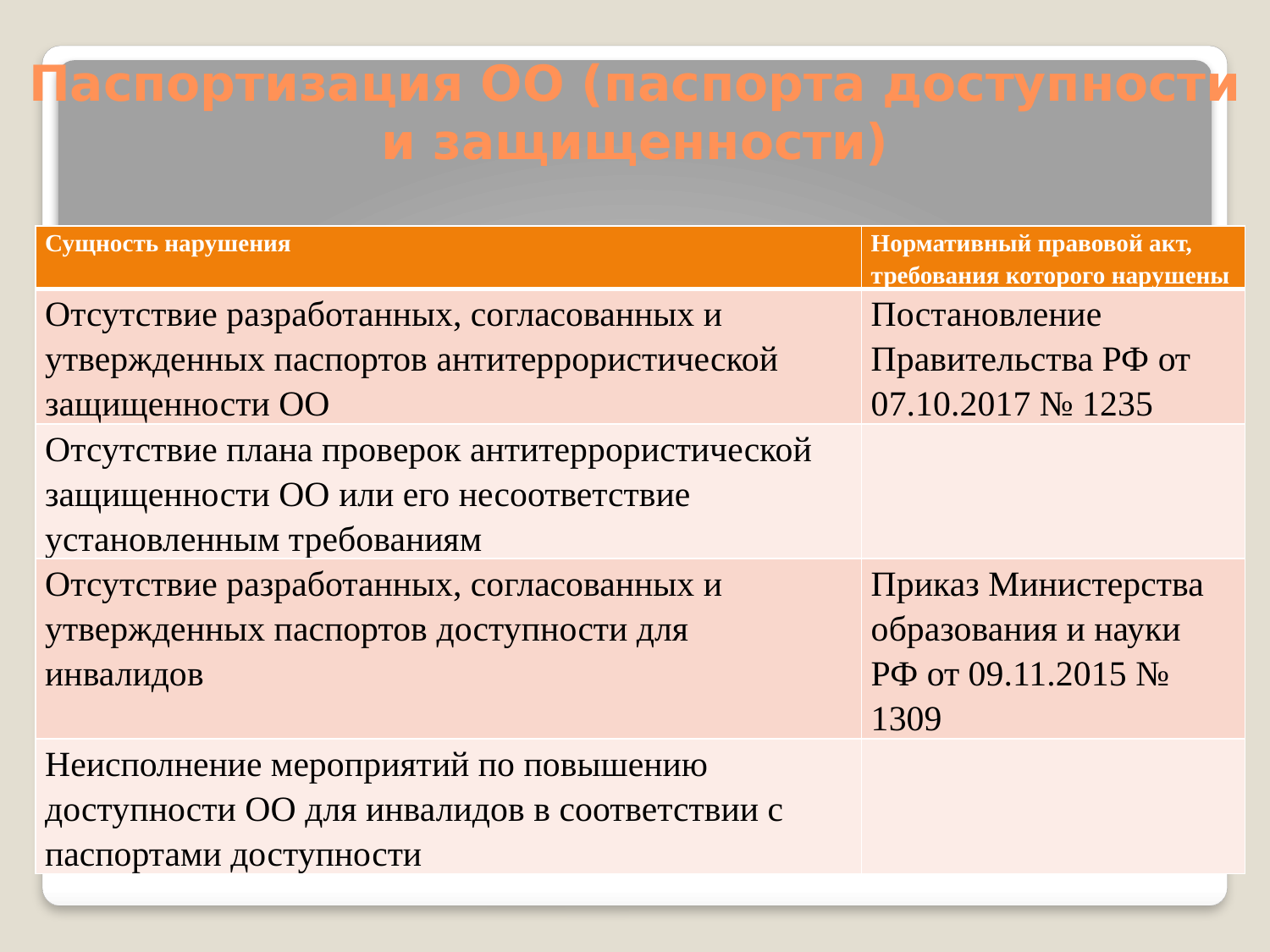

# Паспортизация ОО (паспорта доступности и защищенности)
| Сущность нарушения | Нормативный правовой акт, требования которого нарушены |
| --- | --- |
| Отсутствие разработанных, согласованных и утвержденных паспортов антитеррористической защищенности ОО | Постановление Правительства РФ от 07.10.2017 № 1235 |
| Отсутствие плана проверок антитеррористической защищенности ОО или его несоответствие установленным требованиям |  |
| Отсутствие разработанных, согласованных и утвержденных паспортов доступности для инвалидов | Приказ Министерства образования и науки РФ от 09.11.2015 № 1309 |
| Неисполнение мероприятий по повышению доступности ОО для инвалидов в соответствии с паспортами доступности |  |